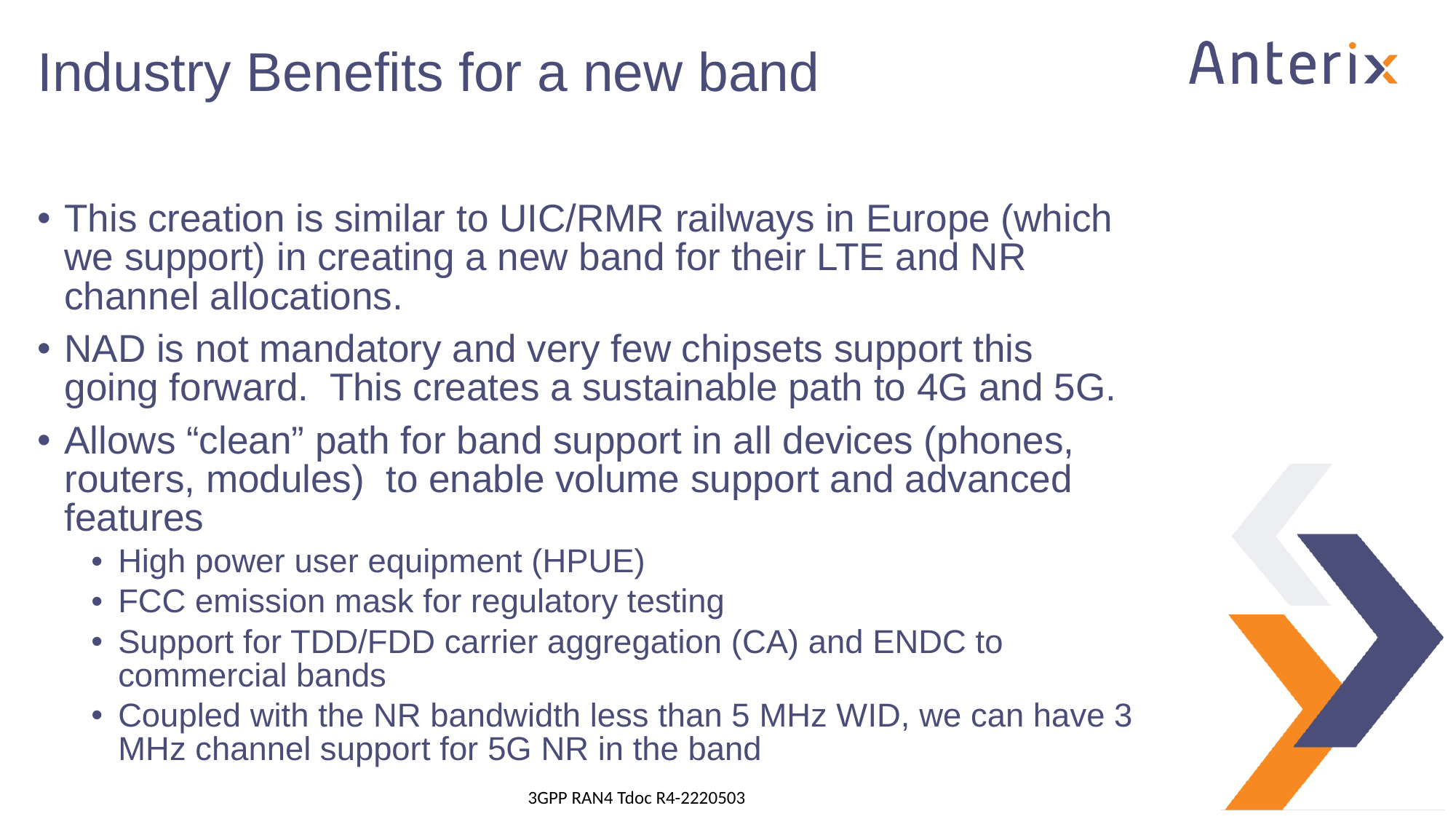

Industry Benefits for a new band
This creation is similar to UIC/RMR railways in Europe (which we support) in creating a new band for their LTE and NR channel allocations.
NAD is not mandatory and very few chipsets support this going forward.  This creates a sustainable path to 4G and 5G.
Allows “clean” path for band support in all devices (phones, routers, modules)  to enable volume support and advanced features
High power user equipment (HPUE)
FCC emission mask for regulatory testing
Support for TDD/FDD carrier aggregation (CA) and ENDC to commercial bands
Coupled with the NR bandwidth less than 5 MHz WID, we can have 3 MHz channel support for 5G NR in the band

3GPP RAN4 Tdoc R4-2220503